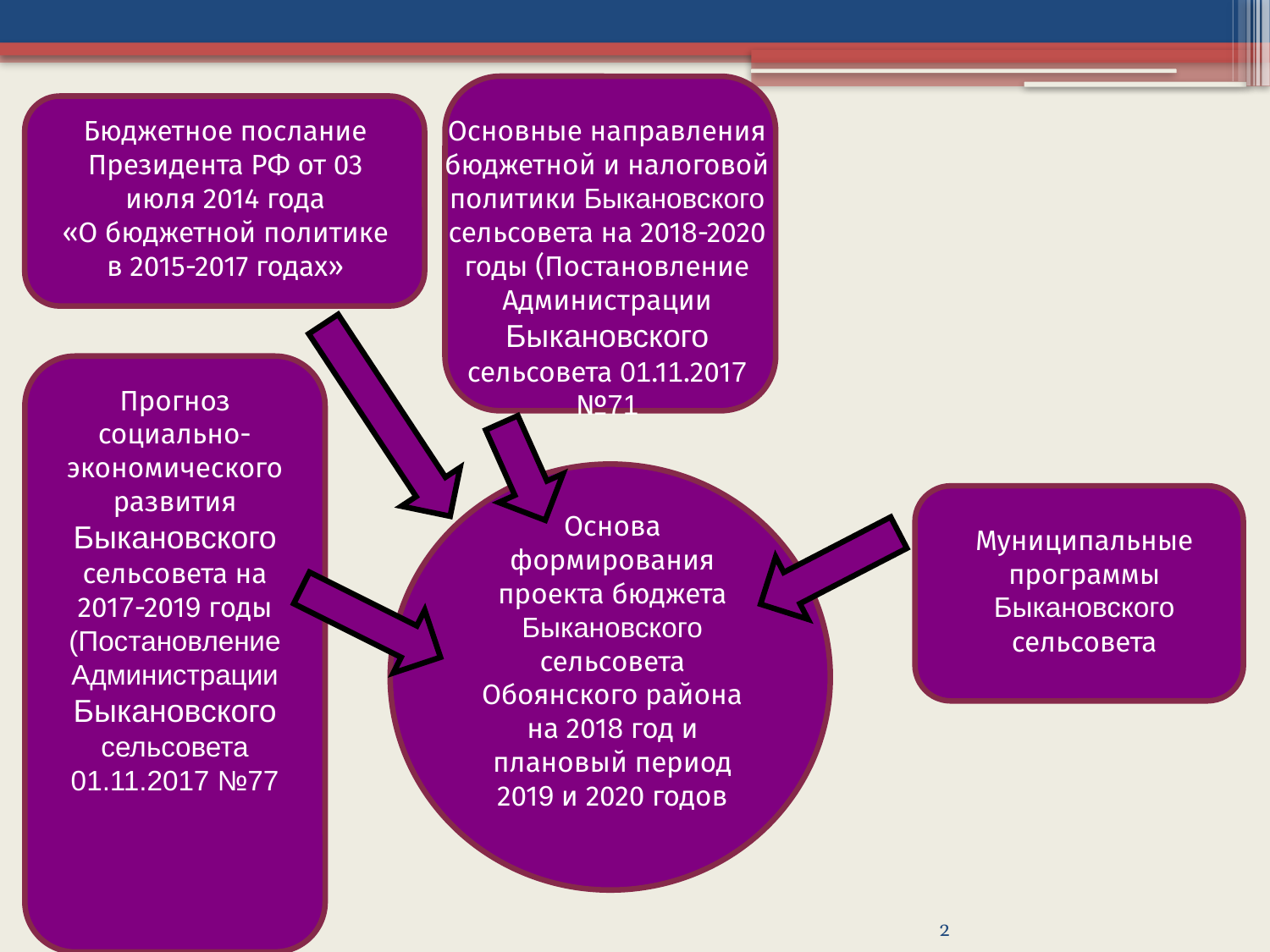

Бюджетное послание
Президента РФ от 03 июля 2014 года
«О бюджетной политике в 2015-2017 годах»
Основные направления бюджетной и налоговой политики Быкановского сельсовета на 2018-2020 годы (Постановление Администрации Быкановского сельсовета 01.11.2017 №71

Прогноз
социально-
экономического
развития
Быкановского сельсовета на 2017-2019 годы
(Постановление Администрации Быкановского сельсовета 01.11.2017 №77

Основа формирования
проекта бюджета Быкановского сельсовета
Обоянского района на 2018 год и плановый период 2019 и 2020 годов
Муниципальные программы Быкановского сельсовета

2